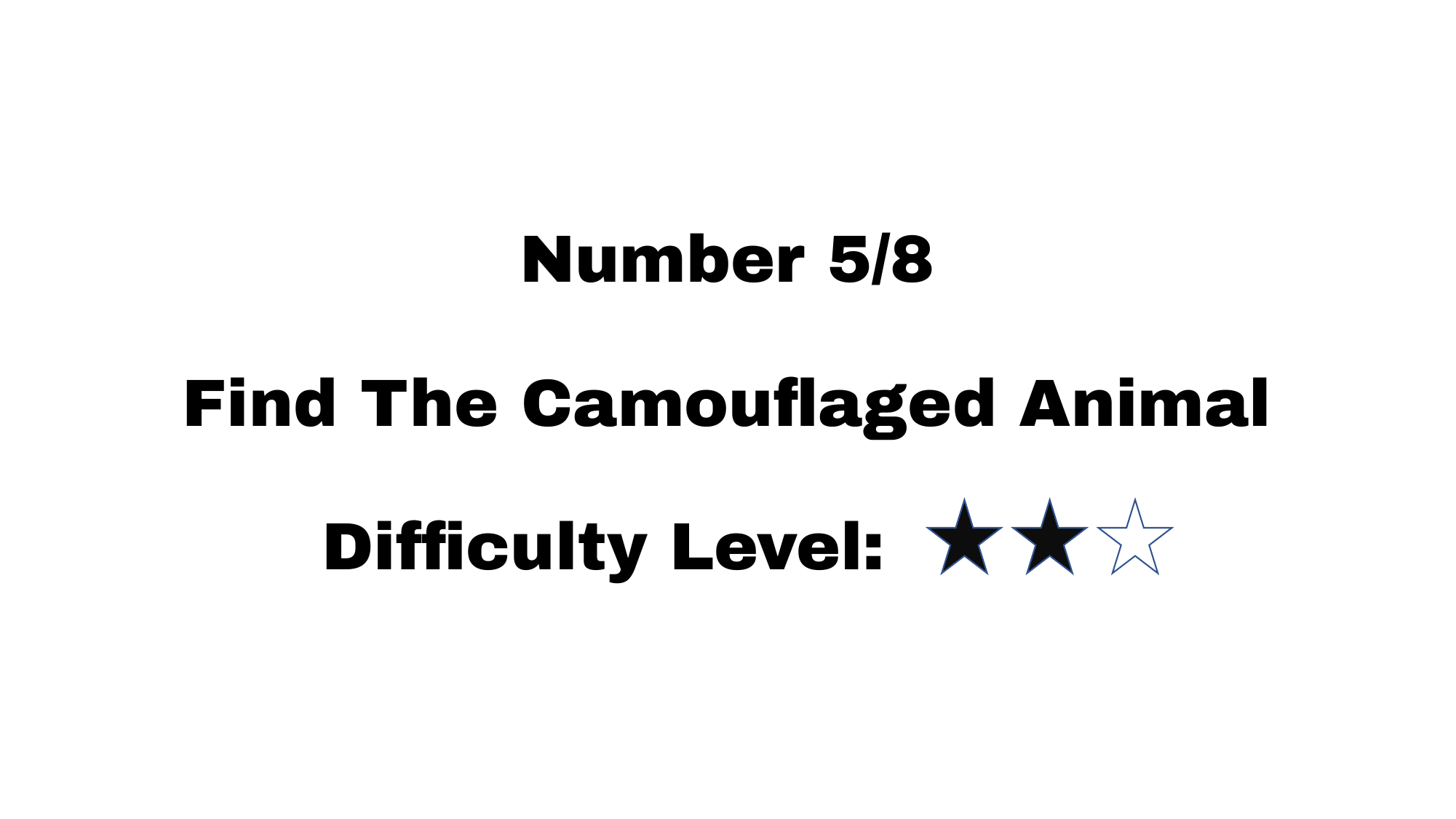

Number 5/8

Find The Camouflaged Animal

              Difficulty Level: